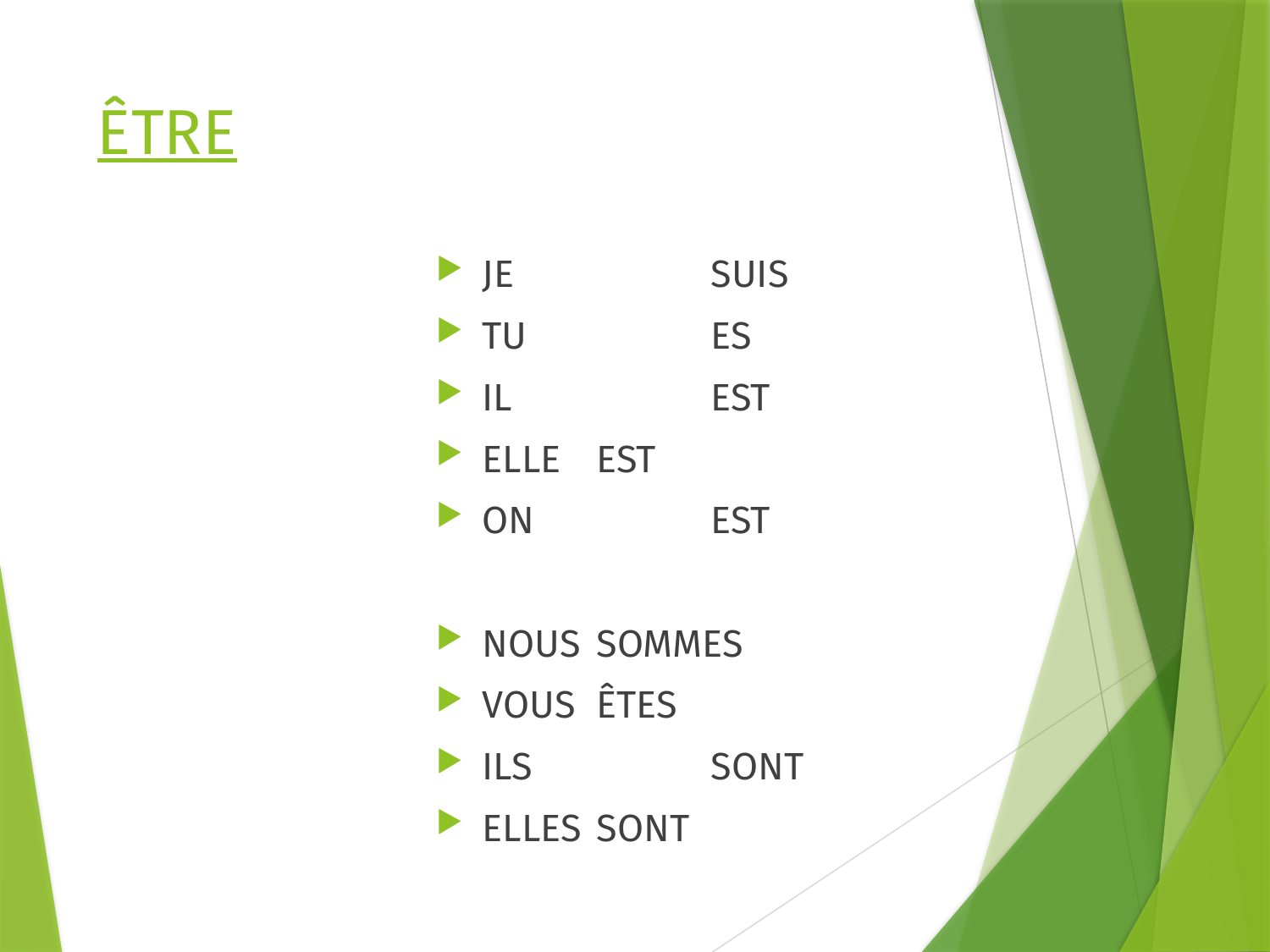

# ÊTRE
JE		SUIS
TU		ES
IL		EST
ELLE	EST
ON		EST

NOUS	SOMMES
VOUS	ÊTES
ILS		SONT
ELLES	SONT